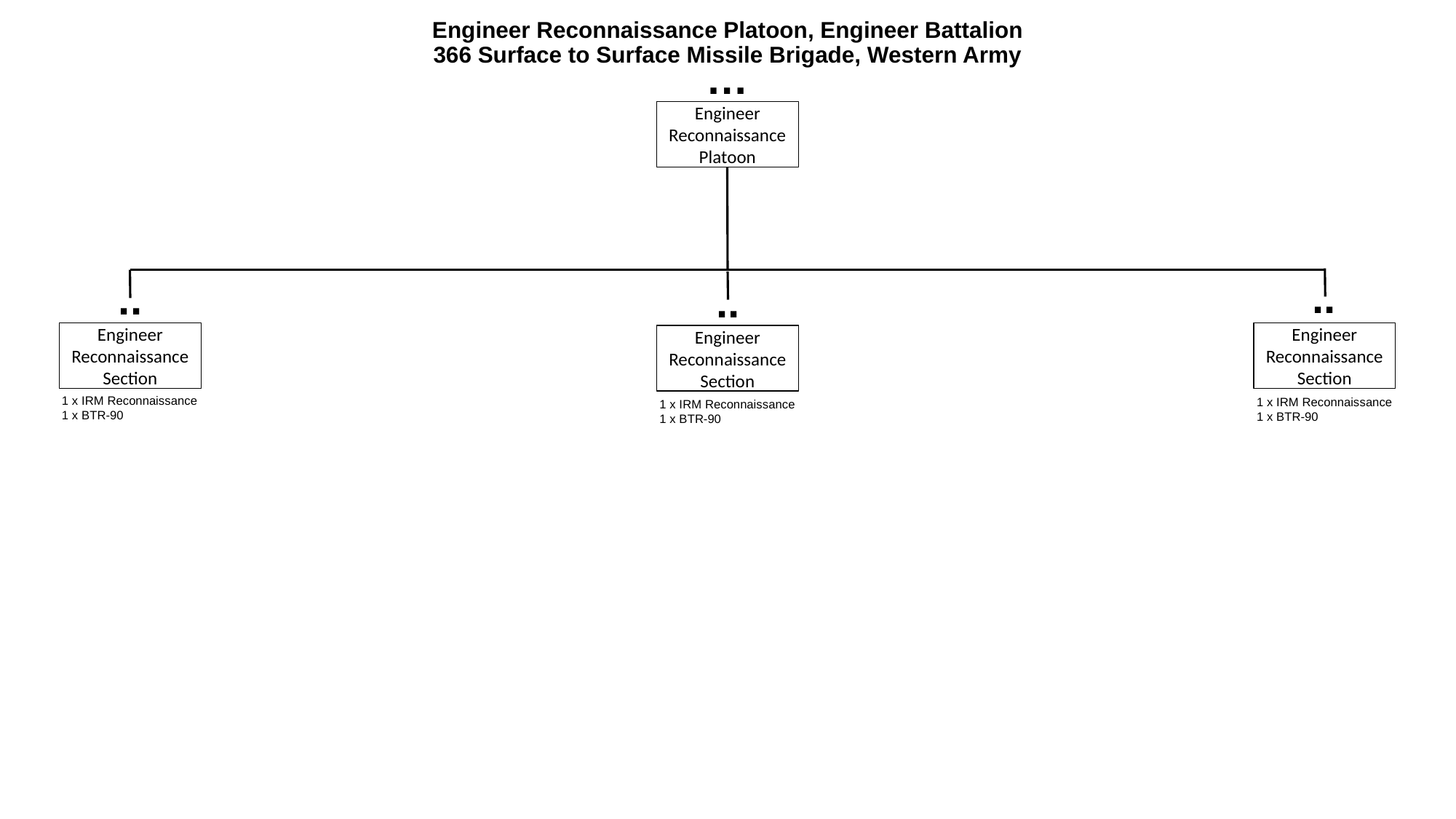

# Engineer Reconnaissance Platoon, Engineer Battalion 366 Surface to Surface Missile Brigade, Western Army
…
Engineer Reconnaissance
Platoon
..
..
..
Engineer Reconnaissance Section
Engineer Reconnaissance Section
Engineer Reconnaissance Section
1 x IRM Reconnaissance
1 x BTR-90
1 x IRM Reconnaissance
1 x BTR-90
1 x IRM Reconnaissance
1 x BTR-90